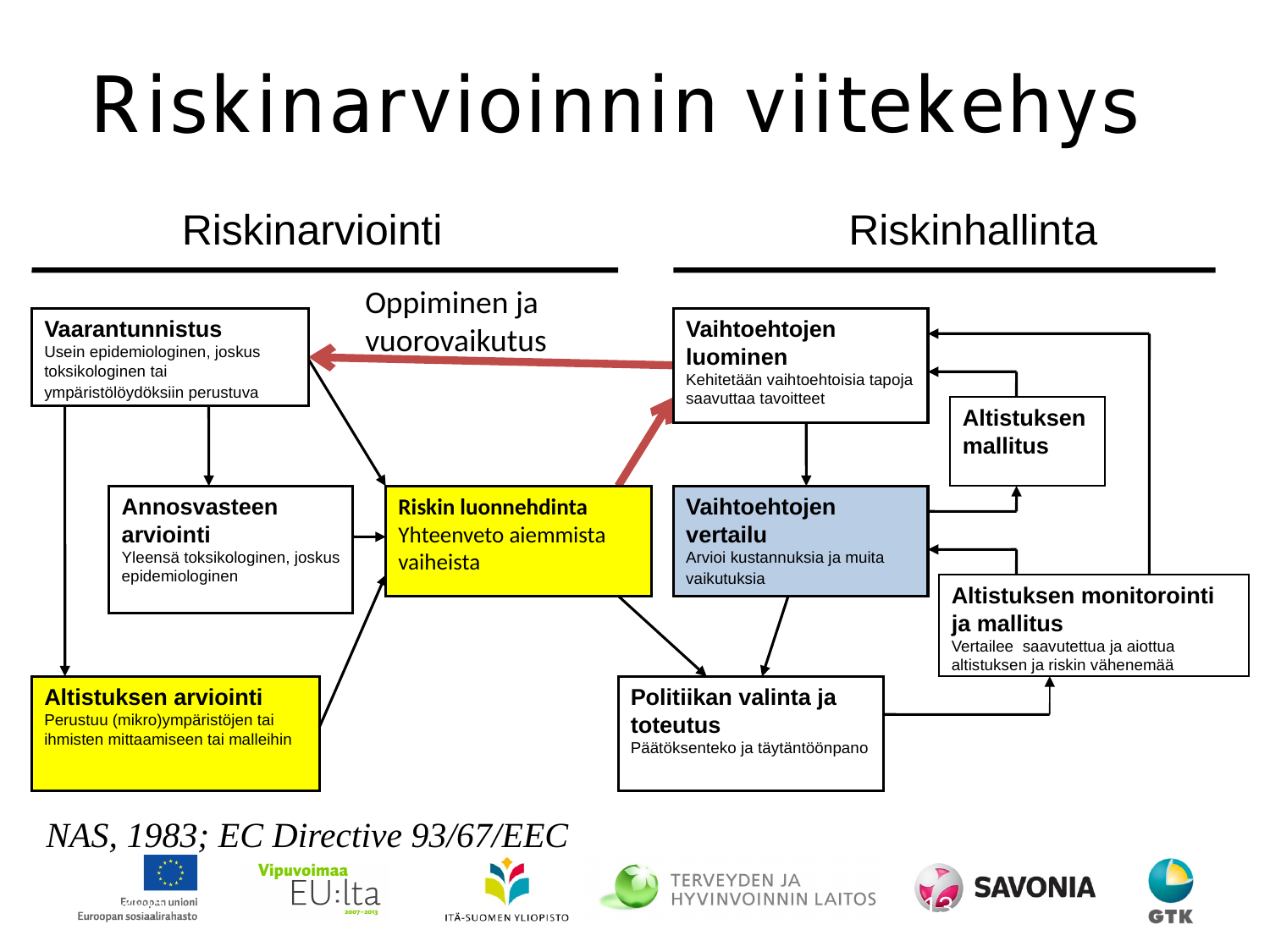

# Riskinarvioinnin viitekehys
	Riskinarviointi		               Riskinhallinta

Vaarantunnistus
Usein epidemiologinen, joskus toksikologinen tai ympäristölöydöksiin perustuva
Vaihtoehtojen luominen
Kehitetään vaihtoehtoisia tapoja saavuttaa tavoitteet

Altistuksen mallitus

Annosvasteen arviointi
Yleensä toksikologinen, joskus epidemiologinen
Riskin luonnehdinta
Yhteenveto aiemmista vaiheista
Vaihtoehtojen vertailu
Arvioi kustannuksia ja muita vaikutuksia

Altistuksen monitorointi ja mallitus
Vertailee  saavutettua ja aiottua altistuksen ja riskin vähenemää

Altistuksen arviointi
Perustuu (mikro)ympäristöjen tai ihmisten mittaamiseen tai malleihin
Politiikan valinta ja toteutus
Päätöksenteko ja täytäntöönpano

Oppiminen ja vuorovaikutus
NAS, 1983; EC Directive 93/67/EEC
29.10.2014
13